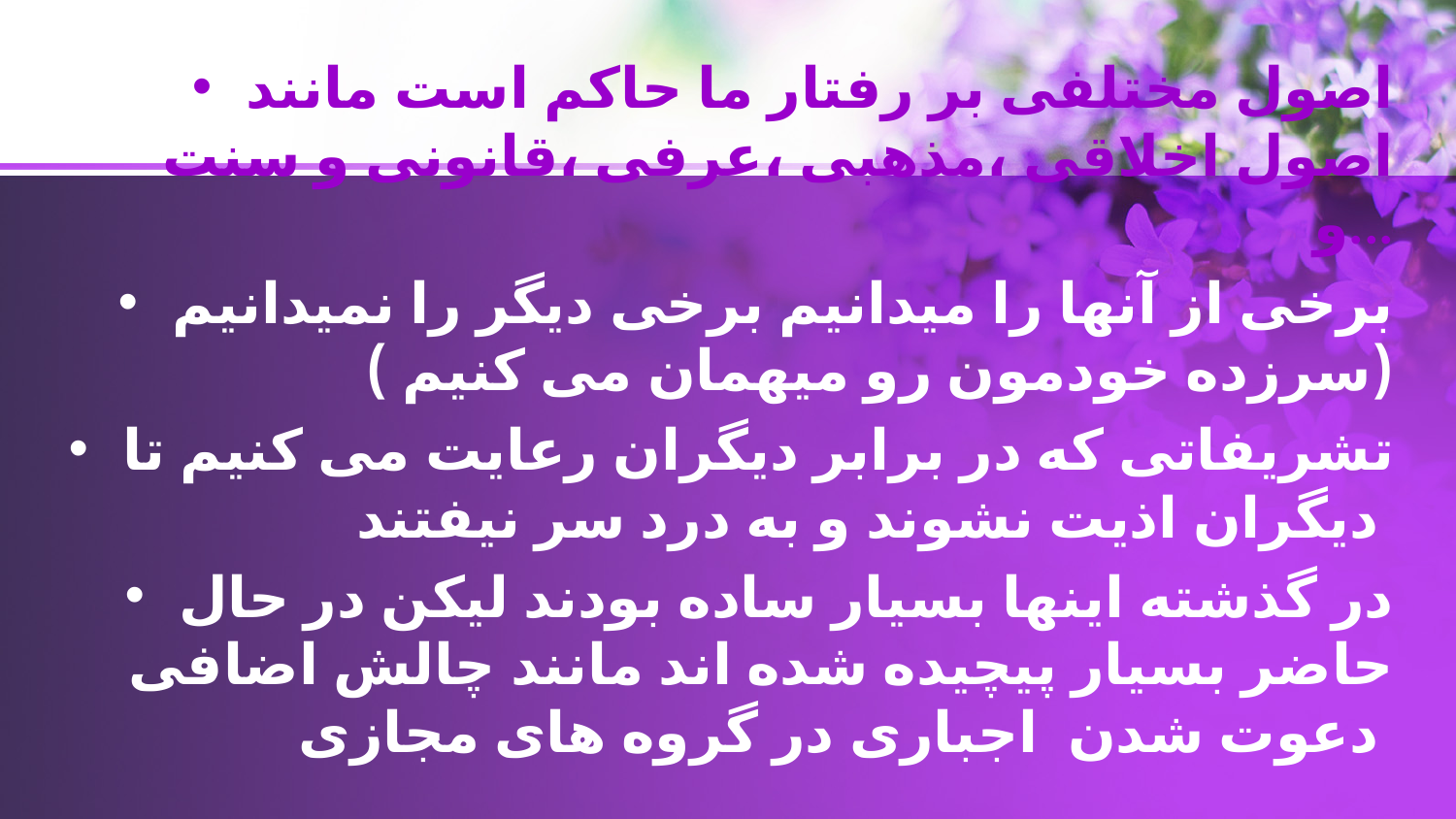

اصول مختلفی بر رفتار ما حاکم است مانند اصول اخلاقی ،مذهبی ،عرفی ،قانونی و سنت و...
برخی از آنها را میدانیم برخی دیگر را نمیدانیم (سرزده خودمون رو میهمان می کنیم )
تشریفاتی که در برابر دیگران رعایت می کنیم تا دیگران اذیت نشوند و به درد سر نیفتند
در گذشته اینها بسیار ساده بودند لیکن در حال حاضر بسیار پیچیده شده اند مانند چالش اضافی دعوت شدن  اجباری در گروه های مجازی